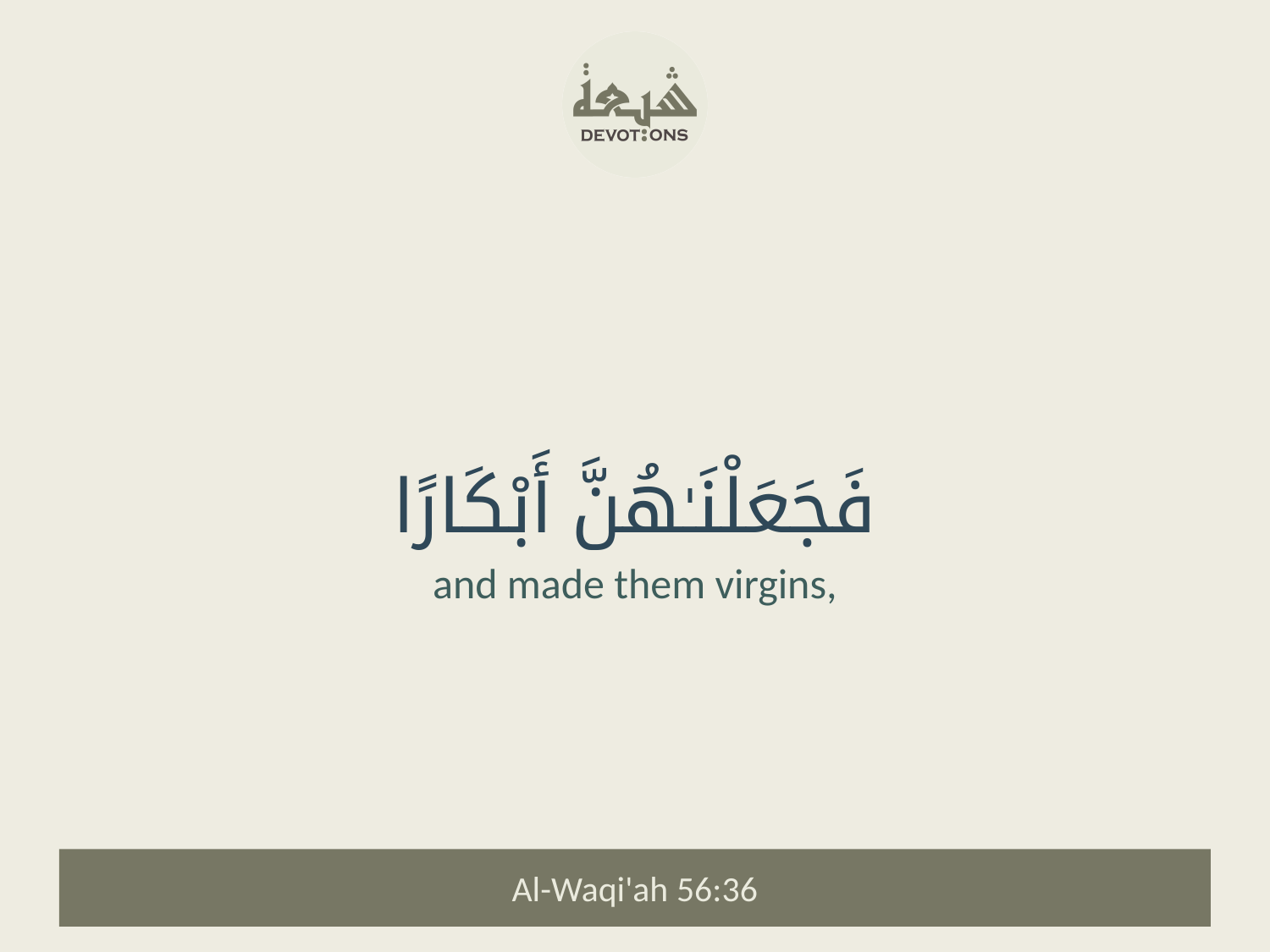

فَجَعَلْنَـٰهُنَّ أَبْكَارًا
and made them virgins,
Al-Waqi'ah 56:36